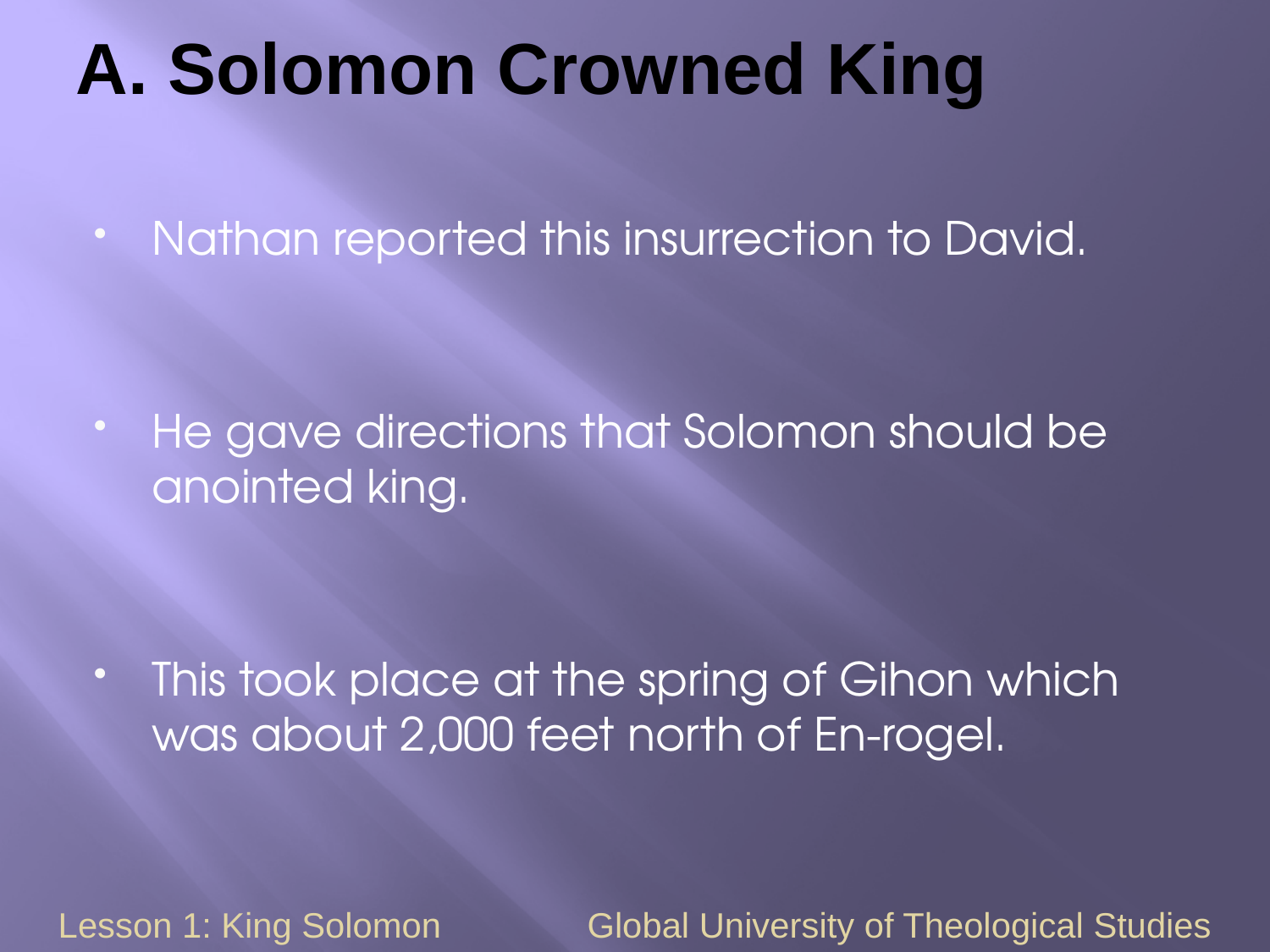

# A. Solomon Crowned King
Nathan reported this insurrection to David.

He gave directions that Solomon should be anointed king.

This took place at the spring of Gihon which was about 2,000 feet north of En-rogel.

Lesson 1: King Solomon               Global University of Theological Studies